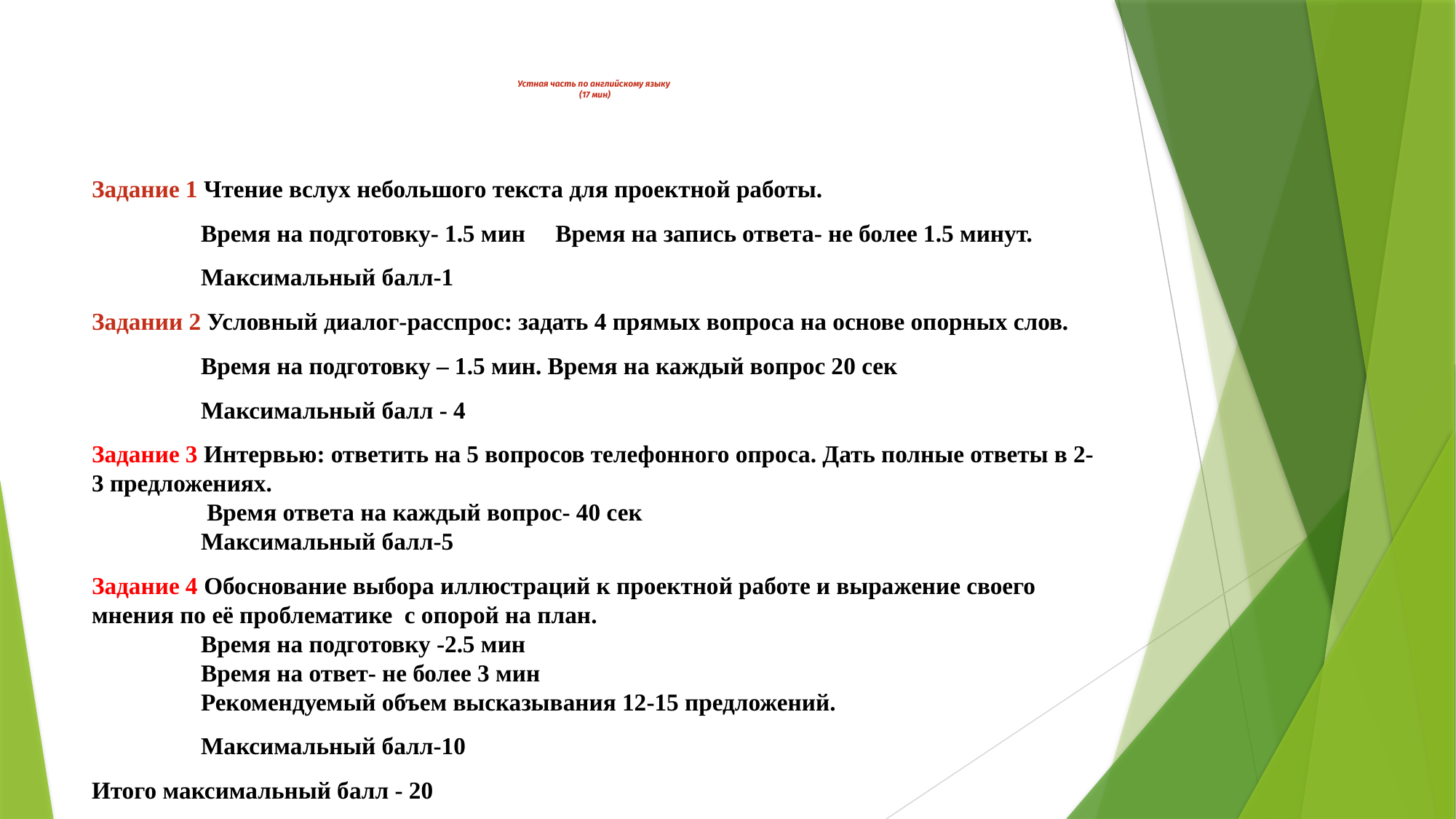

# Устная часть по английскому языку (17 мин)
Задание 1 Чтение вслух небольшого текста для проектной работы.
	Время на подготовку- 1.5 мин     Время на запись ответа- не более 1.5 минут.
	Максимальный балл-1
Задании 2 Условный диалог-расспрос: задать 4 прямых вопроса на основе опорных слов.
	Время на подготовку – 1.5 мин. Время на каждый вопрос 20 сек
	Максимальный балл - 4
Задание 3 Интервью: ответить на 5 вопросов телефонного опроса. Дать полные ответы в 2-3 предложениях.
	 Время ответа на каждый вопрос- 40 сек
	Максимальный балл-5
Задание 4 Обоснование выбора иллюстраций к проектной работе и выражение своего мнения по её проблематике  с опорой на план.
 	Время на подготовку -2.5 мин
	Время на ответ- не более 3 мин
	Рекомендуемый объем высказывания 12-15 предложений.
	Максимальный балл-10
Итого максимальный балл - 20